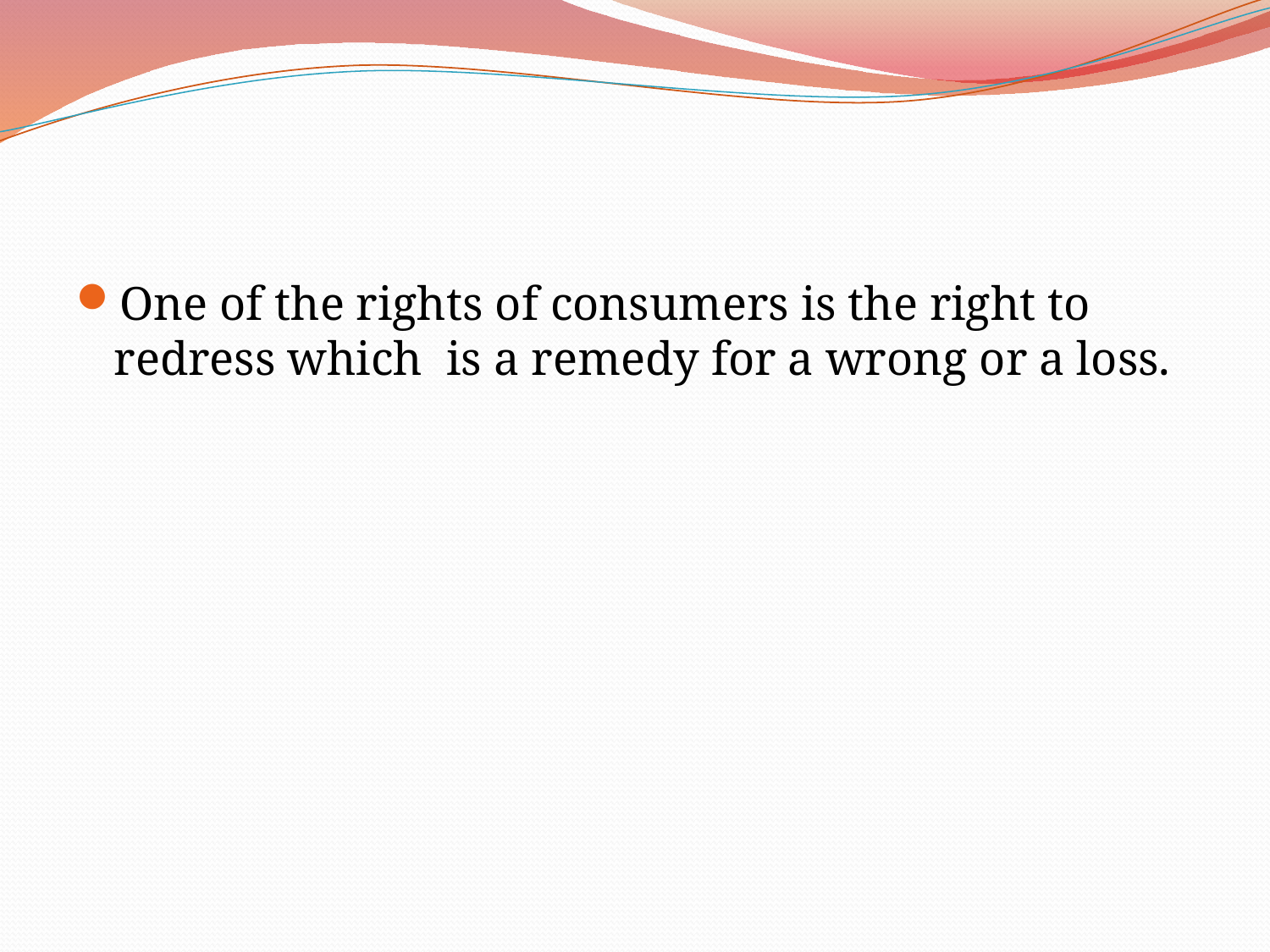

#
One of the rights of consumers is the right to redress which  is a remedy for a wrong or a loss.